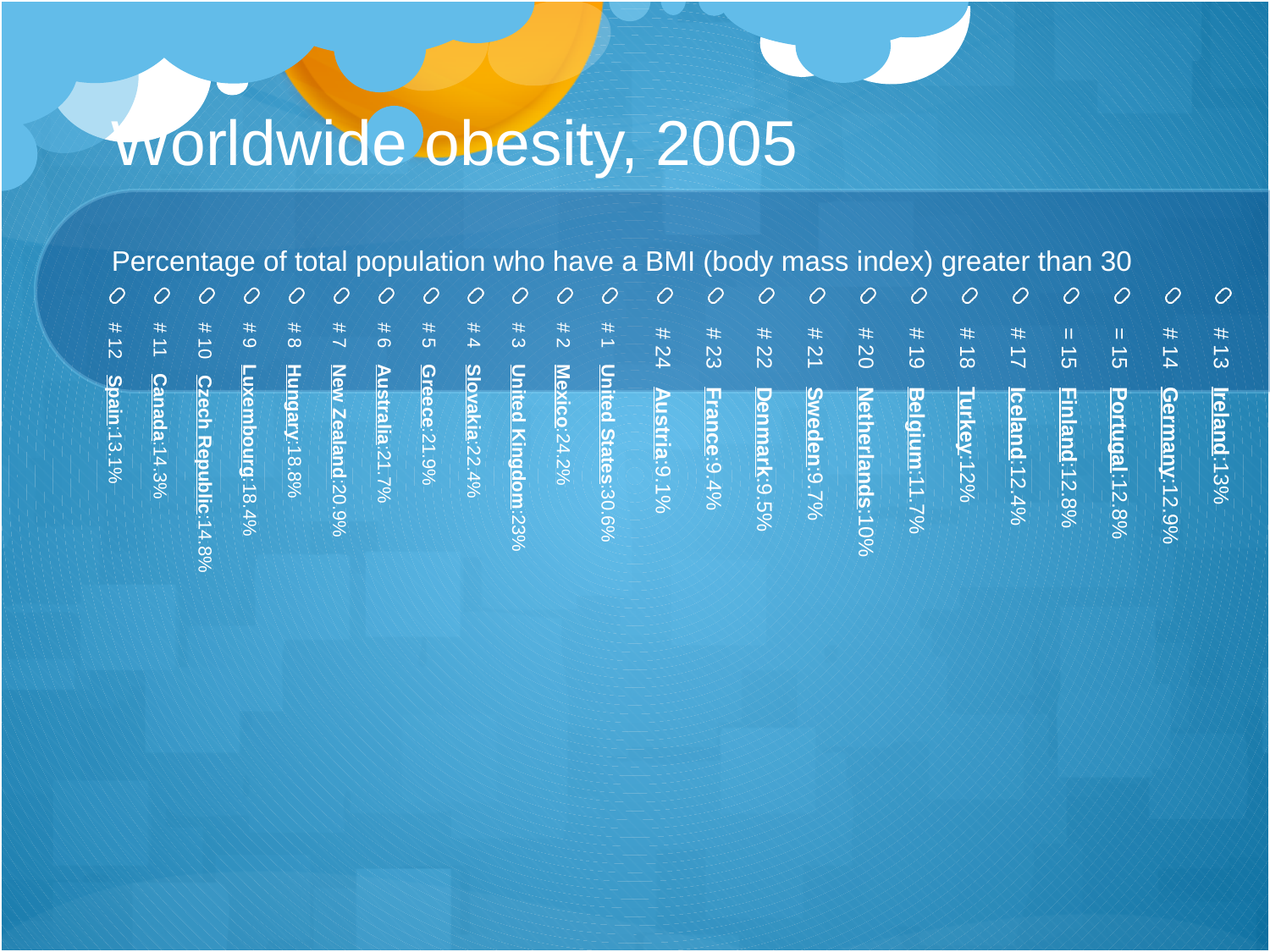

Worldwide obesity, 2005
Percentage of total population who have a BMI (body mass index) greater than 30
# 1   United States:30.6%
# 2   Mexico:24.2%
# 3   United Kingdom:23%
# 4   Slovakia:22.4%
# 5   Greece:21.9%
# 6   Australia:21.7%
# 7   New Zealand:20.9%
# 8   Hungary:18.8%
# 9   Luxembourg:18.4%
# 10   Czech Republic:14.8%
# 11   Canada:14.3%
# 12   Spain:13.1%
# 13   Ireland:13%
# 14   Germany:12.9%
= 15   Portugal:12.8%
= 15   Finland:12.8%
# 17   Iceland:12.4%
# 18   Turkey:12%
# 19   Belgium:11.7%
# 20   Netherlands:10%
# 21   Sweden:9.7%
# 22   Denmark:9.5%
# 23   France:9.4%
# 24   Austria:9.1%